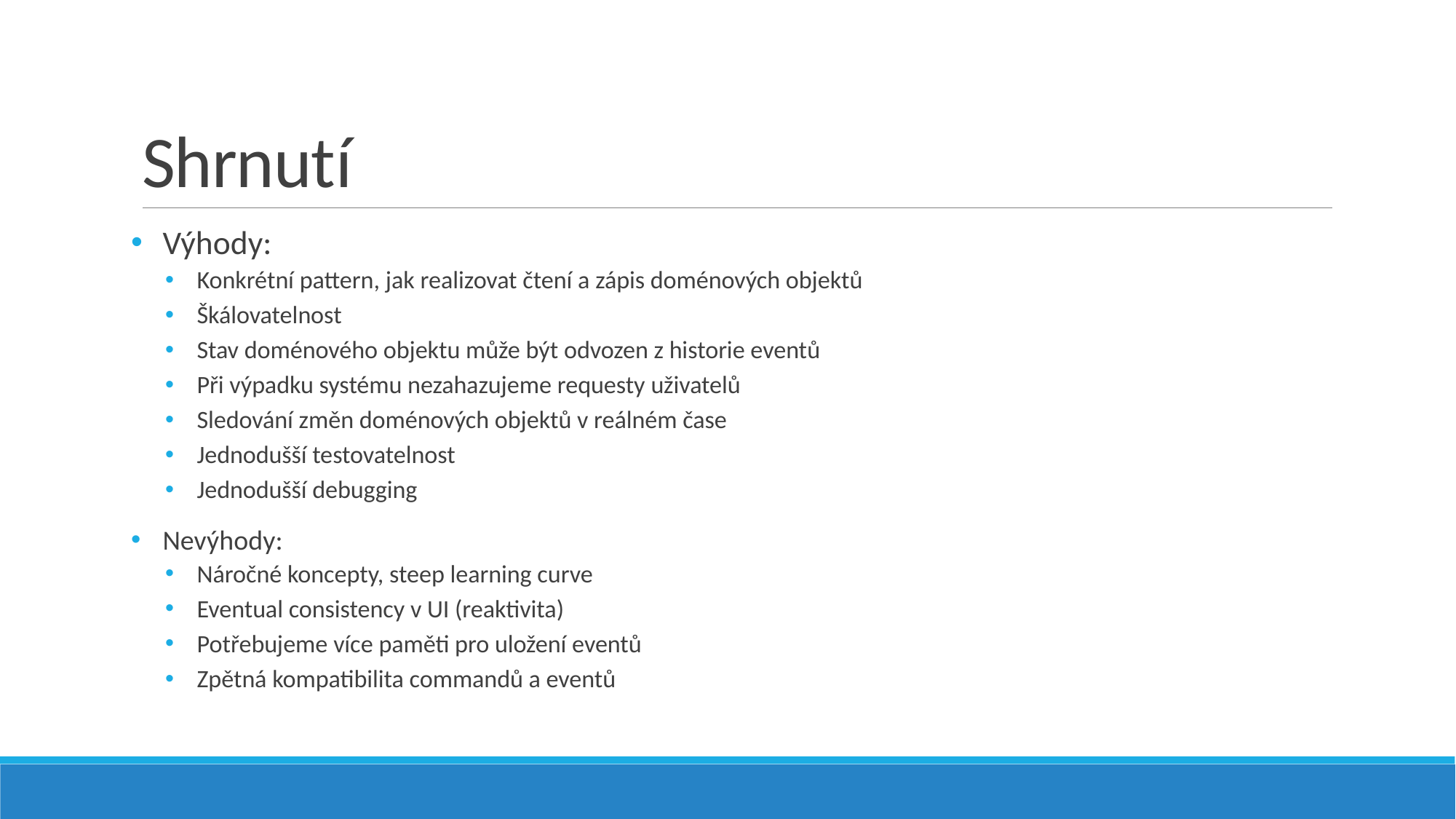

# Shrnutí
Výhody:
Konkrétní pattern, jak realizovat čtení a zápis doménových objektů
Škálovatelnost
Stav doménového objektu může být odvozen z historie eventů
Při výpadku systému nezahazujeme requesty uživatelů
Sledování změn doménových objektů v reálném čase
Jednodušší testovatelnost
Jednodušší debugging
Nevýhody:
Náročné koncepty, steep learning curve
Eventual consistency v UI (reaktivita)
Potřebujeme více paměti pro uložení eventů
Zpětná kompatibilita commandů a eventů